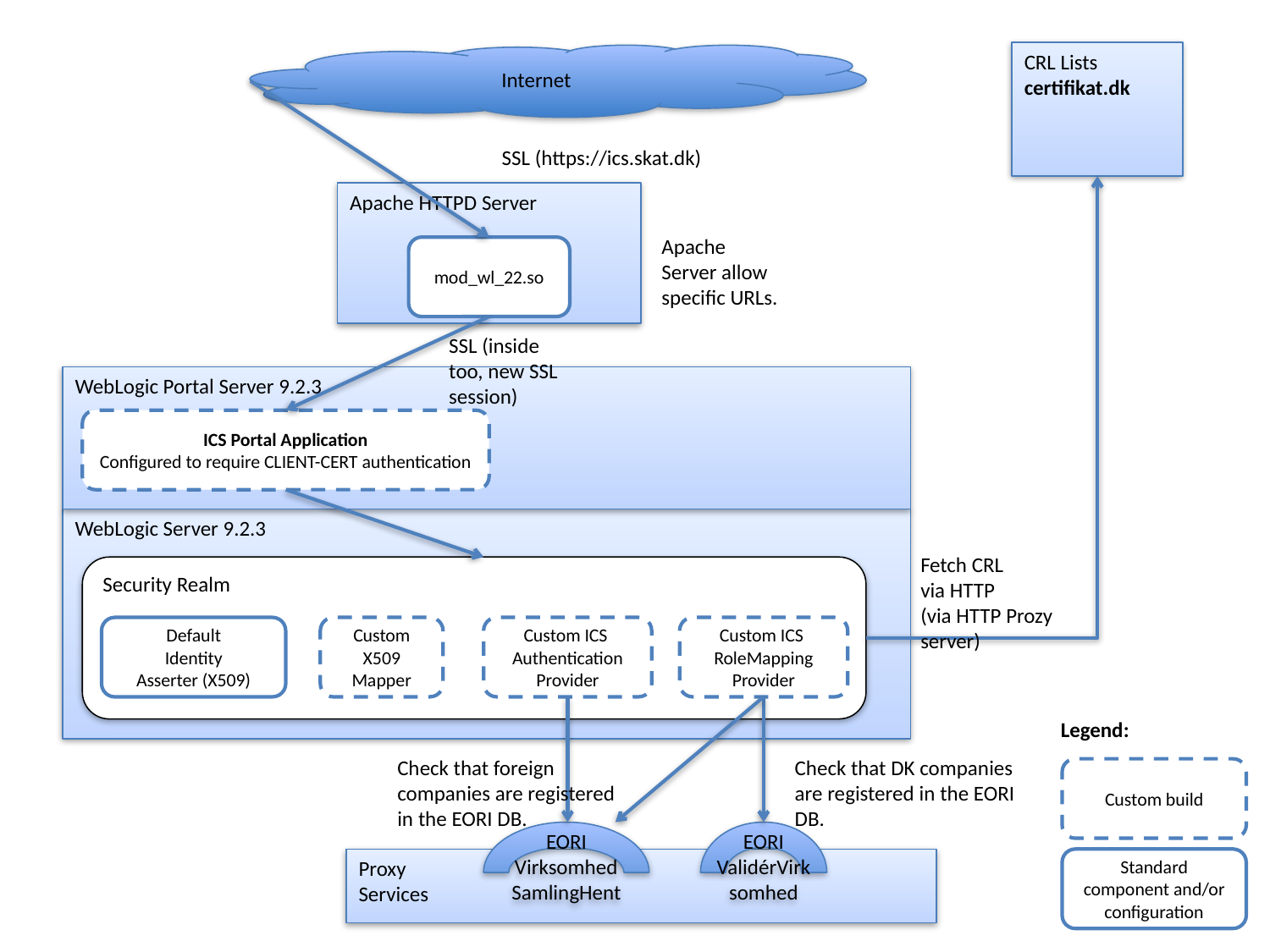

CRL Lists
certifikat.dk
Internet
SSL (https://ics.skat.dk)
Apache HTTPD Server
Apache Server allow specific URLs.
mod_wl_22.so
SSL (inside too, new SSL session)
WebLogic Portal Server 9.2.3
ICS Portal Application
Configured to require CLIENT-CERT authentication
WebLogic Server 9.2.3
Fetch CRL
via HTTP
(via HTTP Prozy server)
Security Realm
Default
Identity
Asserter (X509)
Custom
X509 Mapper
Custom ICS
Authentication
Provider
Custom ICS
RoleMapping
Provider
Legend:
Check that foreign companies are registered in the EORI DB.
Check that DK companies are registered in the EORI
DB.
Custom build
EORI
Virksomhed
SamlingHent
EORI
ValidérVirksomhed
Proxy
Services
Standard
component and/or
configuration